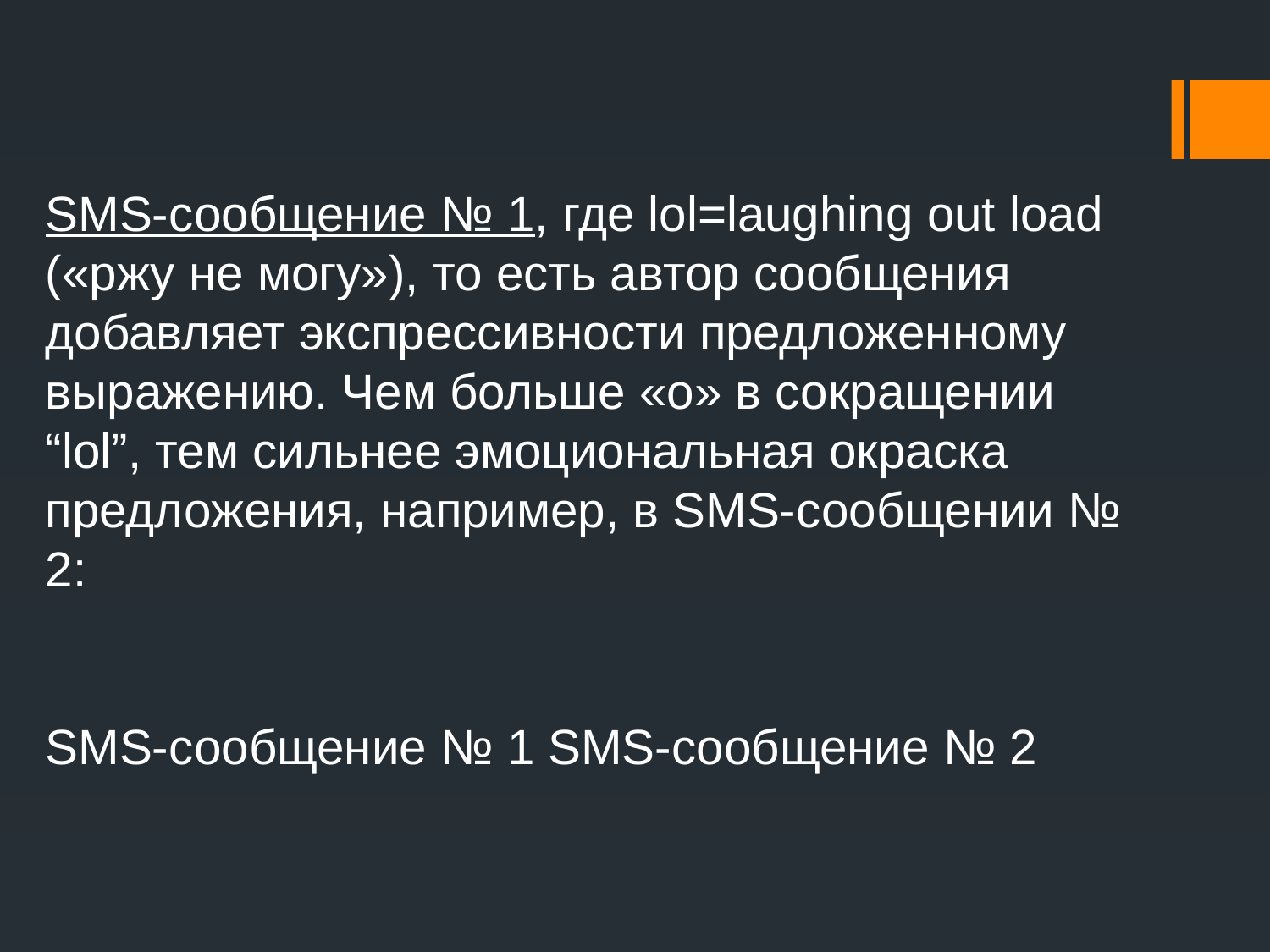

SMS-сообщение № 1, где lol=laughing out load («ржу не могу»), то есть автор сообщения добавляет экспрессивности предложенному выражению. Чем больше «о» в сокращении “lol”, тем сильнее эмоциональная окраска предложения, например, в SMS-сообщении № 2:

SMS-сообщение № 1 SMS-сообщение № 2